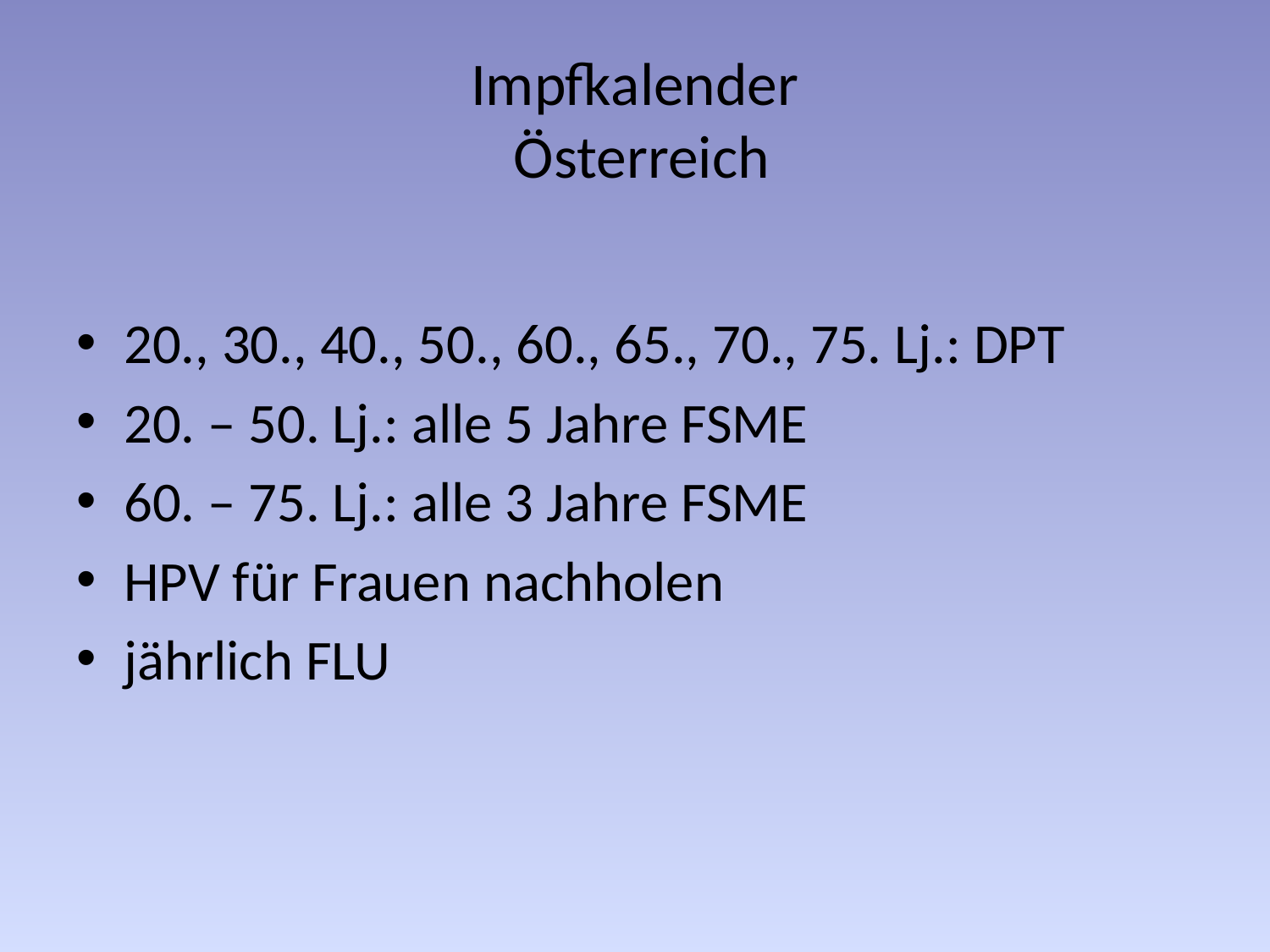

# Impfkalender Österreich

20., 30., 40., 50., 60., 65., 70., 75. Lj.: DPT
20. – 50. Lj.: alle 5 Jahre FSME
60. – 75. Lj.: alle 3 Jahre FSME
HPV für Frauen nachholen
jährlich FLU